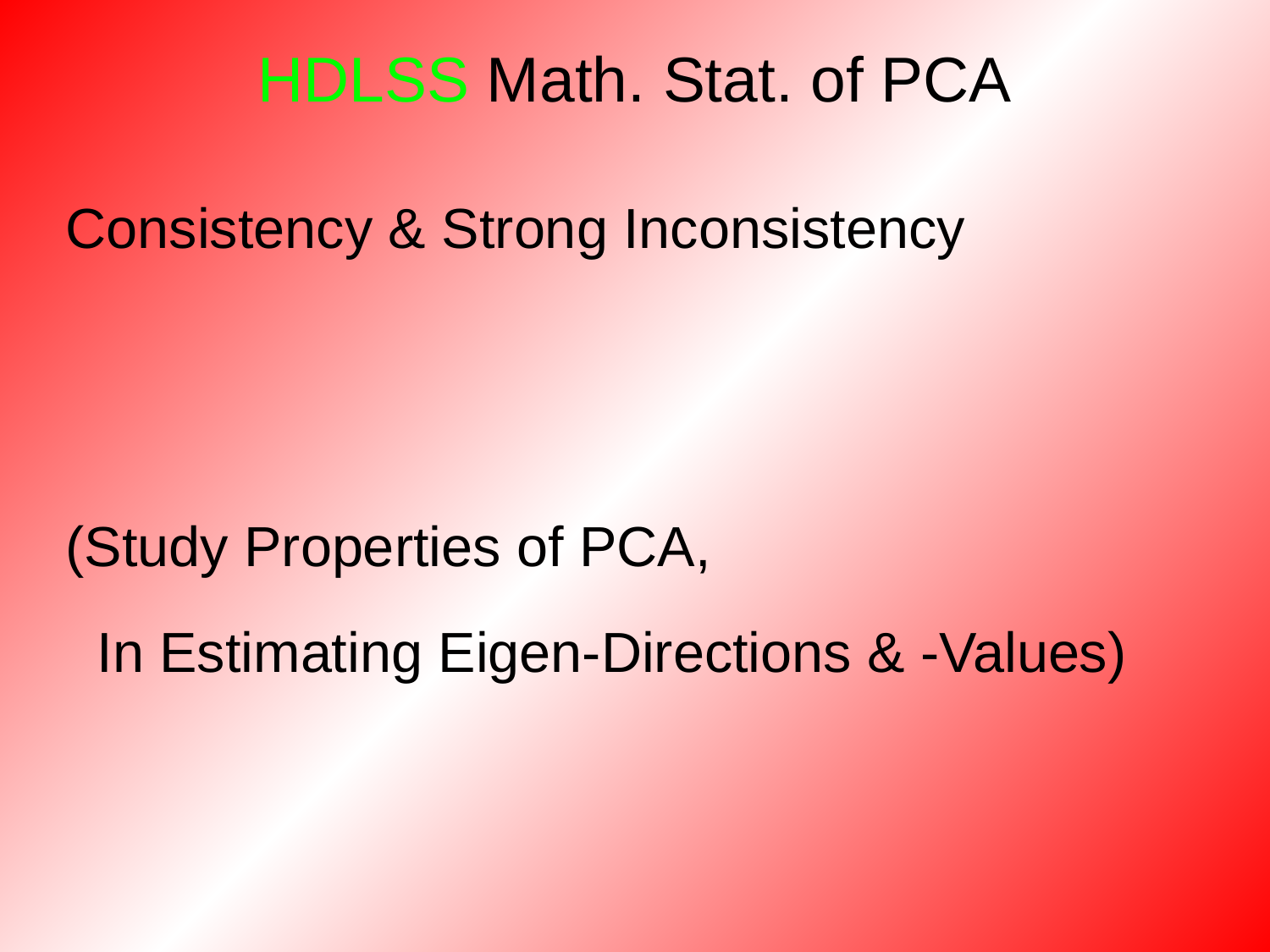

# HDLSS Math. Stat. of PCA
Consistency & Strong Inconsistency

(Study Properties of PCA,
  In Estimating Eigen-Directions & -Values)